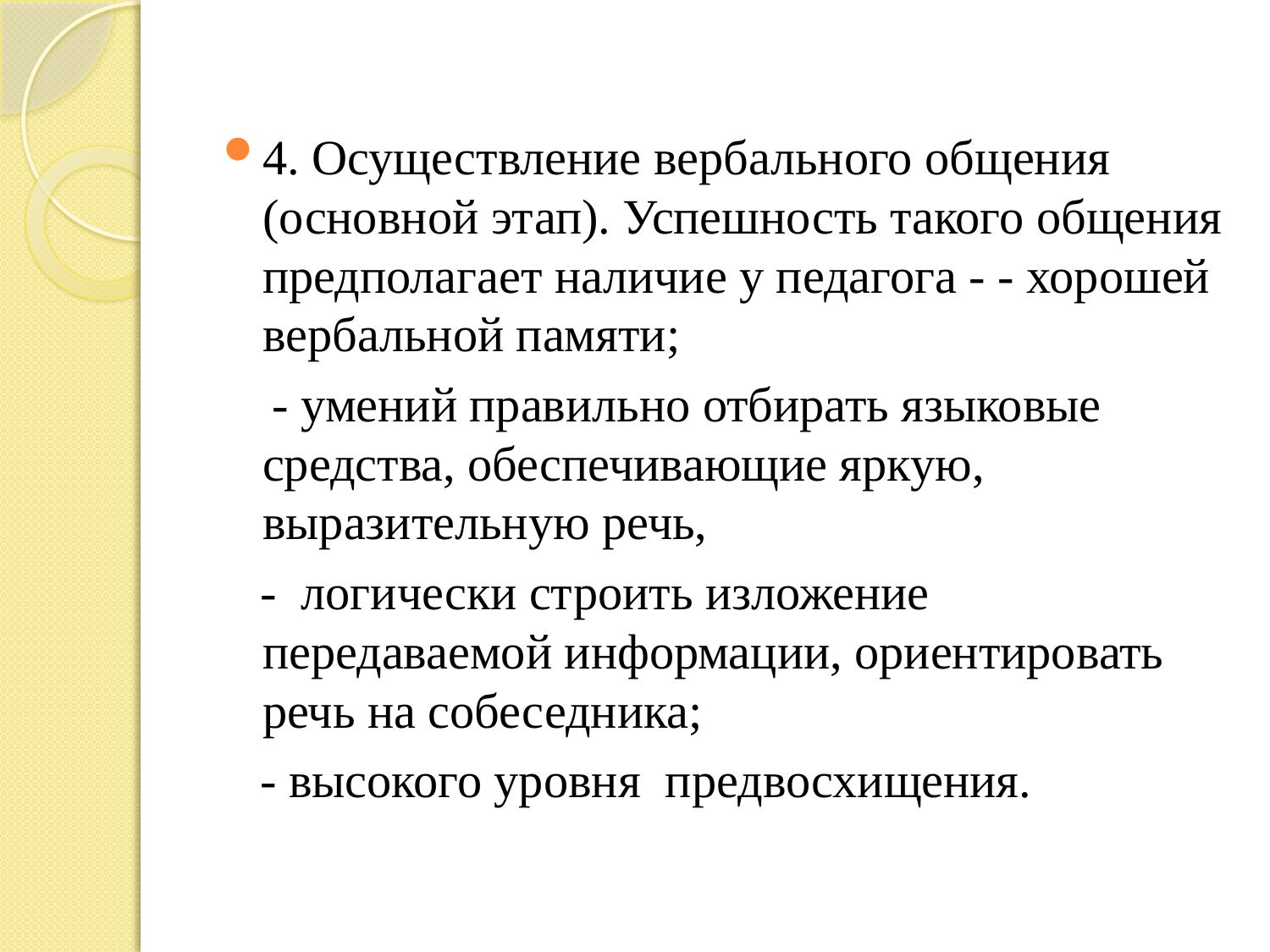

4. Осуществление вербального общения (основной этап). Успешность такого общения предполагает наличие у педагога - - хорошей вербальной памяти;
    - умений правильно отбирать языковые средства, обеспечивающие яркую, выразительную речь,
   -  логически строить изложение передаваемой информации, ориентировать речь на собеседника;
   - высокого уровня  предвосхищения.